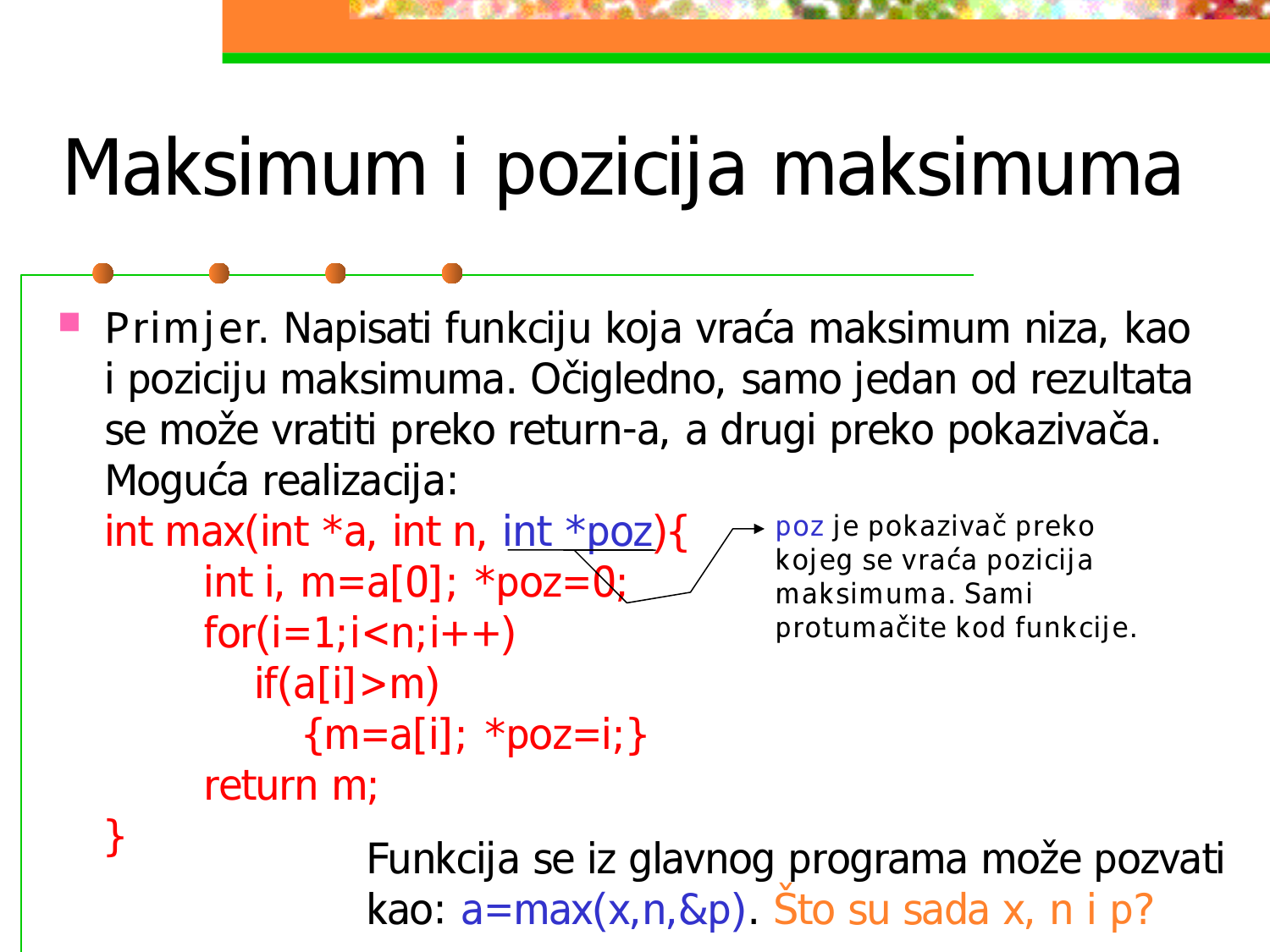

# Maksimum i pozicija maksimuma
Primjer. Napisati funkciju koja vraća maksimum niza, kao i poziciju maksimuma. Očigledno, samo jedan od rezultata se može vratiti preko return-a, a drugi preko pokazivača. Moguća realizacija:
int max(int *a, int n, int *poz){
	int i, m=a[0]; *poz=0;
	for(i=1;i<n;i++)
		if(a[i]>m)
			{m=a[i]; *poz=i;}
	return m;
}
poz je pokazivač preko kojeg se vraća pozicija maksimuma. Sami protumačite kod funkcije.

Funkcija se iz glavnog programa može pozvati kao: a=max(x,n,&p). Što su sada x, n i p?